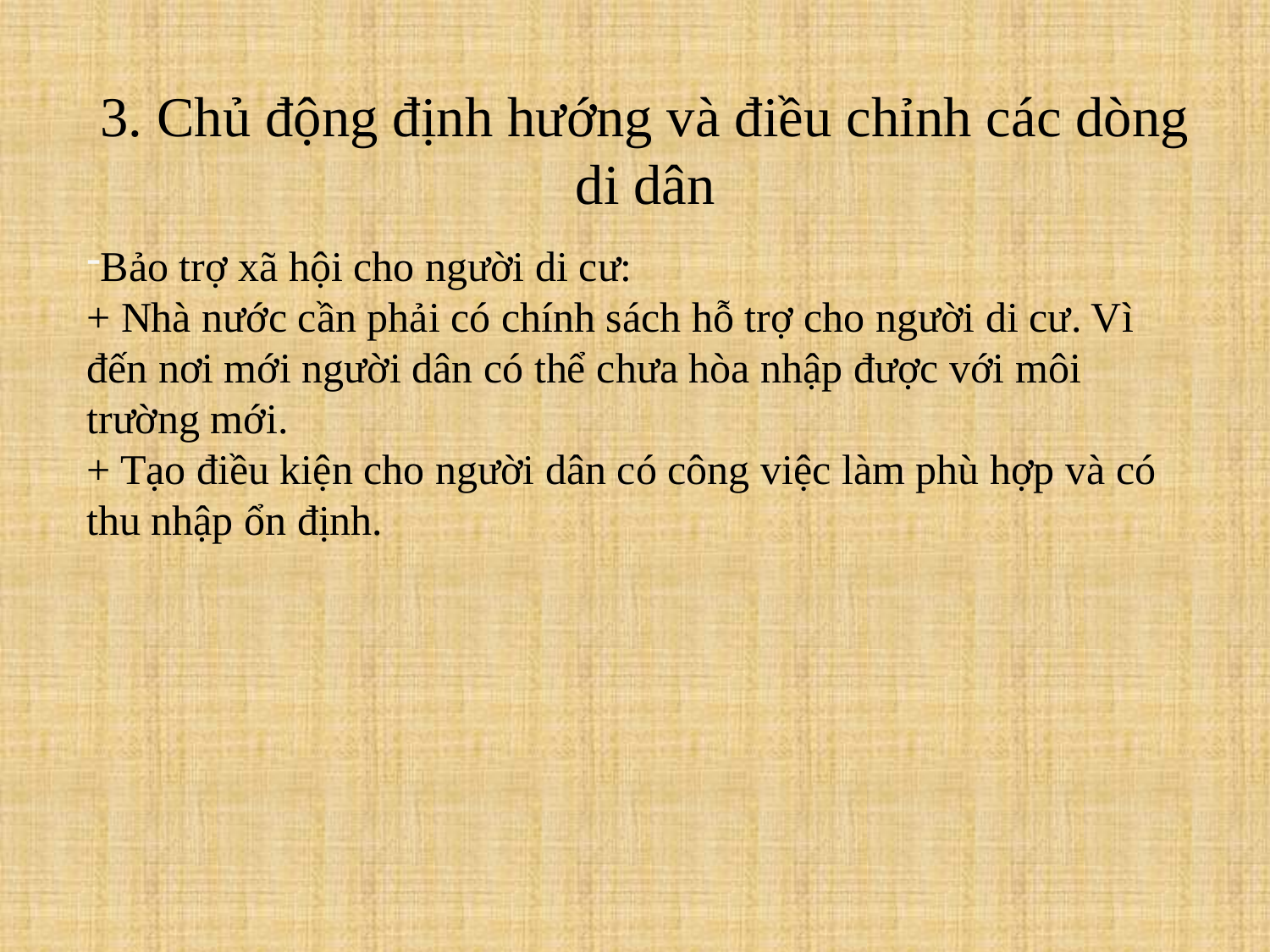

3. Chủ động định hướng và điều chỉnh các dòng di dân
Bảo trợ xã hội cho người di cư:
+ Nhà nước cần phải có chính sách hỗ trợ cho người di cư. Vì đến nơi mới người dân có thể chưa hòa nhập được với môi trường mới.
+ Tạo điều kiện cho người dân có công việc làm phù hợp và có thu nhập ổn định.